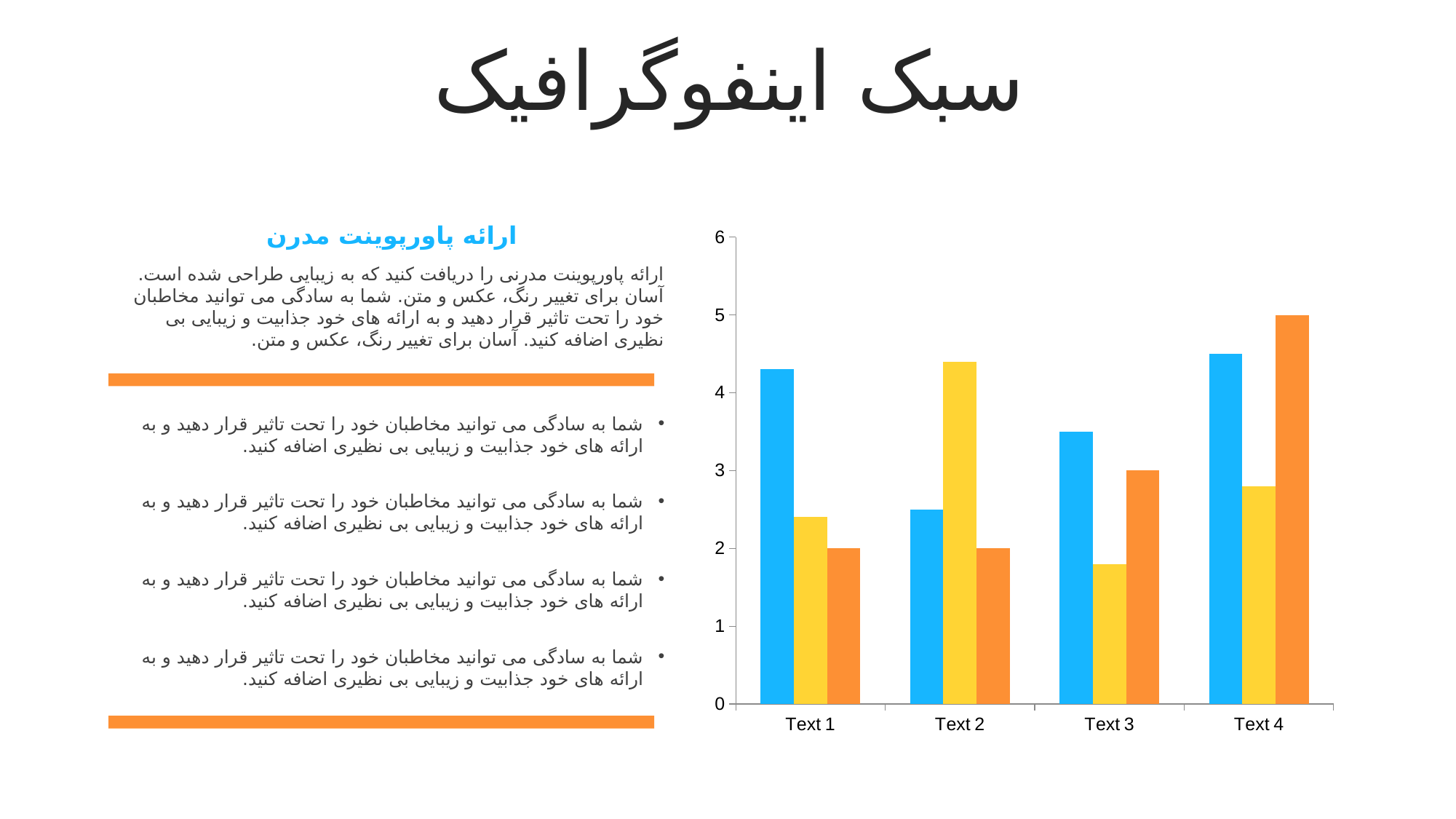

سبک اینفوگرافیک
ارائه پاورپوینت مدرن
ارائه پاورپوینت مدرنی را دریافت کنید که به زیبایی طراحی شده است. آسان برای تغییر رنگ، عکس و متن. شما به سادگی می توانید مخاطبان خود را تحت تاثیر قرار دهید و به ارائه های خود جذابیت و زیبایی بی نظیری اضافه کنید. آسان برای تغییر رنگ، عکس و متن.

### Chart

| Category | Series 1 | Series 2 | Series 3 |
|---|---|---|---|
| Text 1 | 4.3 | 2.4 | 2.0 |
| Text 2 | 2.5 | 4.4 | 2.0 |
| Text 3 | 3.5 | 1.8 | 3.0 |
| Text 4 | 4.5 | 2.8 | 5.0 |
شما به سادگی می توانید مخاطبان خود را تحت تاثیر قرار دهید و به ارائه های خود جذابیت و زیبایی بی نظیری اضافه کنید.
شما به سادگی می توانید مخاطبان خود را تحت تاثیر قرار دهید و به ارائه های خود جذابیت و زیبایی بی نظیری اضافه کنید.
شما به سادگی می توانید مخاطبان خود را تحت تاثیر قرار دهید و به ارائه های خود جذابیت و زیبایی بی نظیری اضافه کنید.
شما به سادگی می توانید مخاطبان خود را تحت تاثیر قرار دهید و به ارائه های خود جذابیت و زیبایی بی نظیری اضافه کنید.